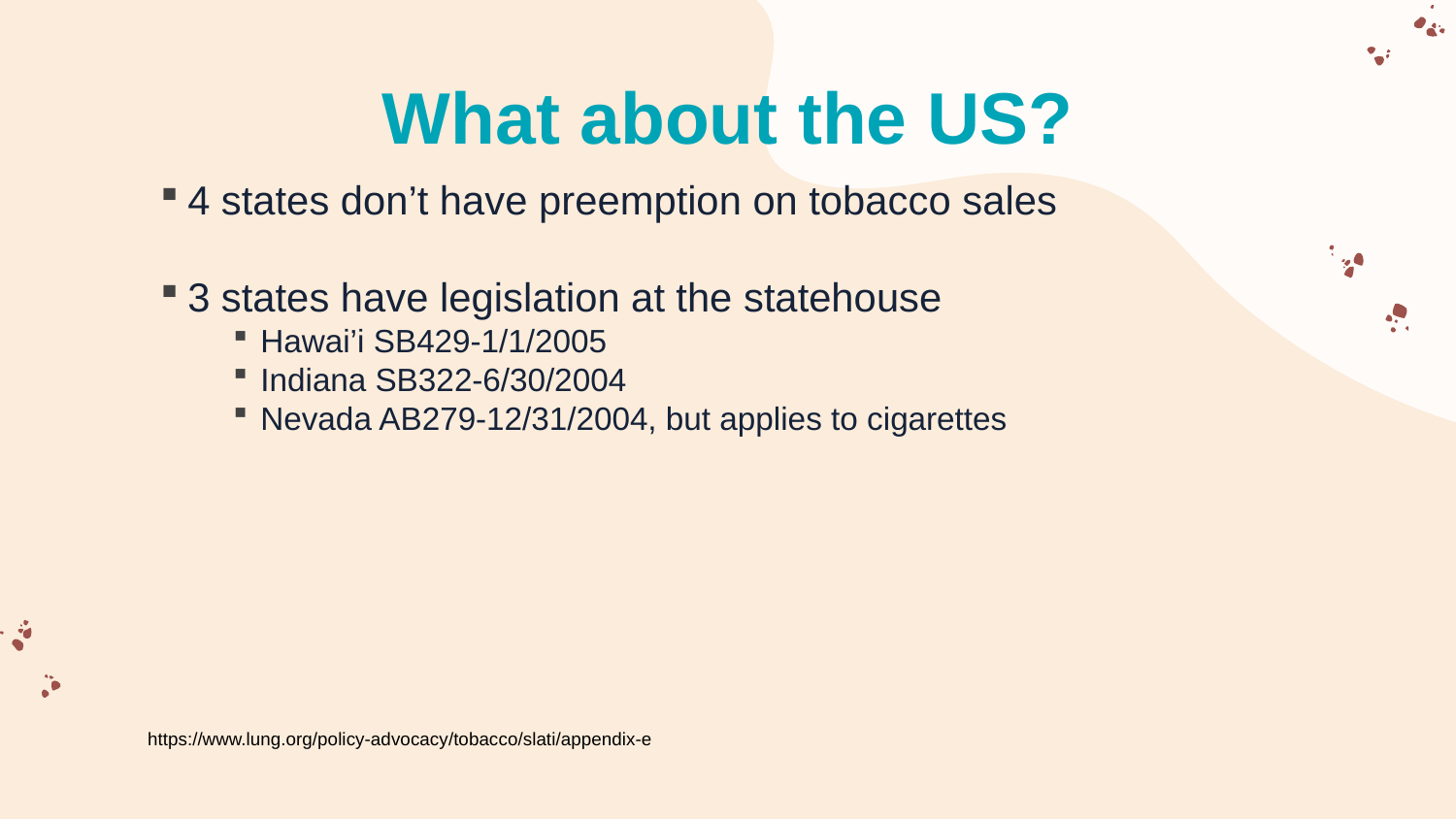

# What about the US?
4 states don’t have preemption on tobacco sales

3 states have legislation at the statehouse
Hawai’i SB429-1/1/2005
Indiana SB322-6/30/2004
Nevada AB279-12/31/2004, but applies to cigarettes
https://www.lung.org/policy-advocacy/tobacco/slati/appendix-e